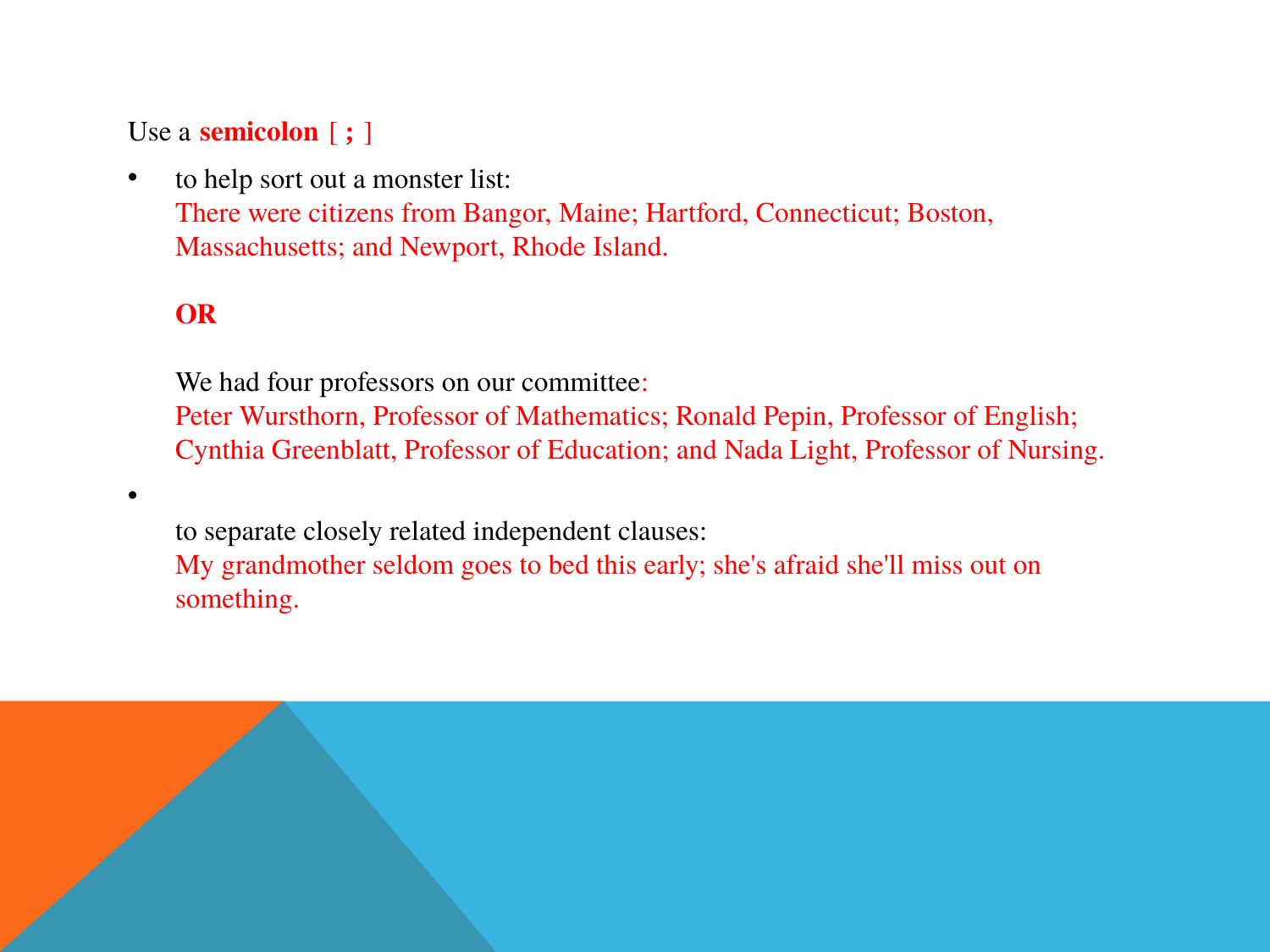

#
Use a semicolon [ ; ]
to help sort out a monster list:
There were citizens from Bangor, Maine; Hartford, Connecticut; Boston, Massachusetts; and Newport, Rhode Island.
OR
We had four professors on our committee:
Peter Wursthorn, Professor of Mathematics; Ronald Pepin, Professor of English; Cynthia Greenblatt, Professor of Education; and Nada Light, Professor of Nursing.
to separate closely related independent clauses:
My grandmother seldom goes to bed this early; she's afraid she'll miss out on something.